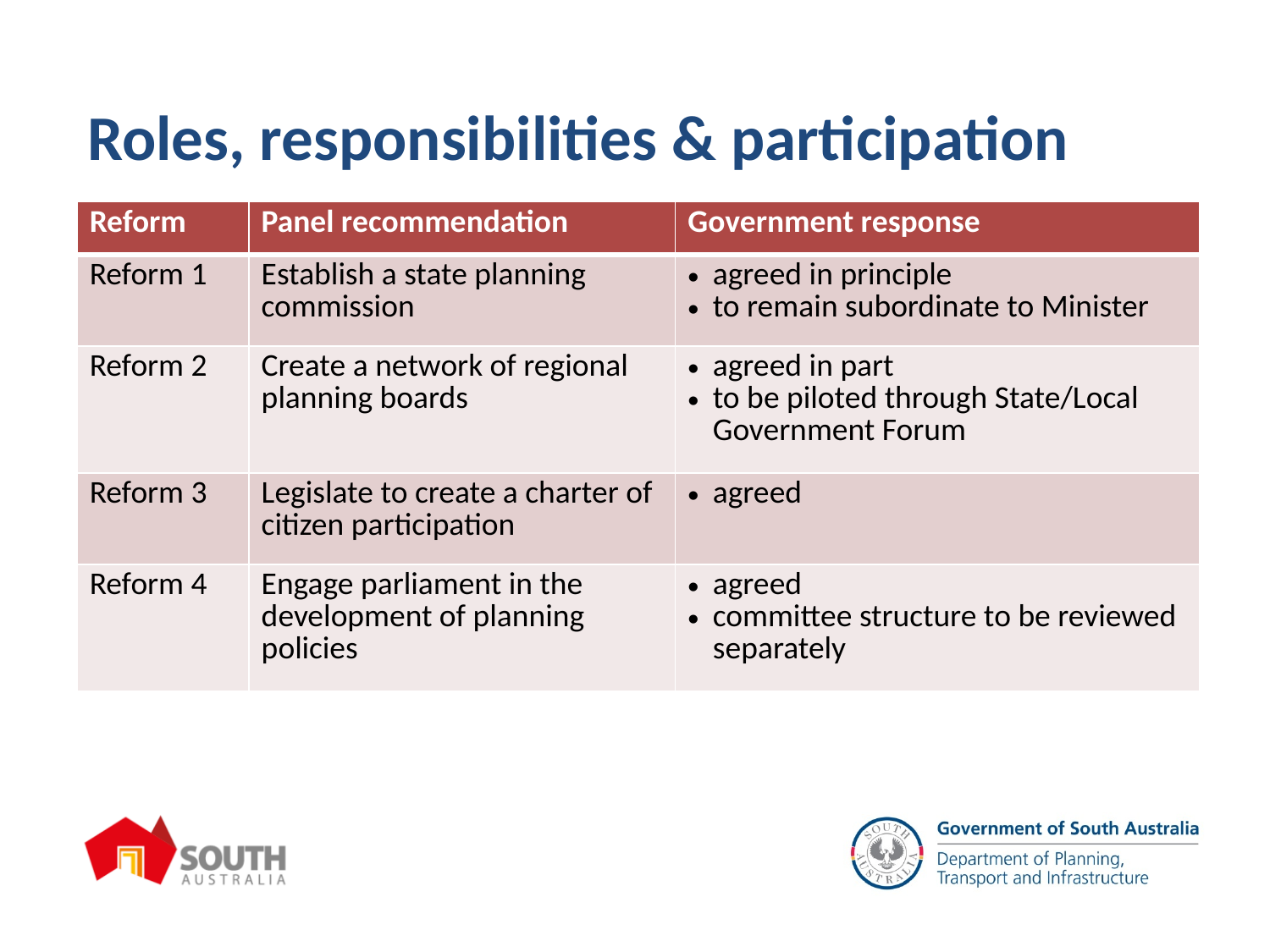

# Roles, responsibilities & participation
| Reform | Panel recommendation | Government response |
| --- | --- | --- |
| Reform 1 | Establish a state planning commission | agreed in principle to remain subordinate to Minister |
| Reform 2 | Create a network of regional planning boards | agreed in part to be piloted through State/Local Government Forum |
| Reform 3 | Legislate to create a charter of citizen participation | agreed |
| Reform 4 | Engage parliament in the development of planning policies | agreed committee structure to be reviewed separately |